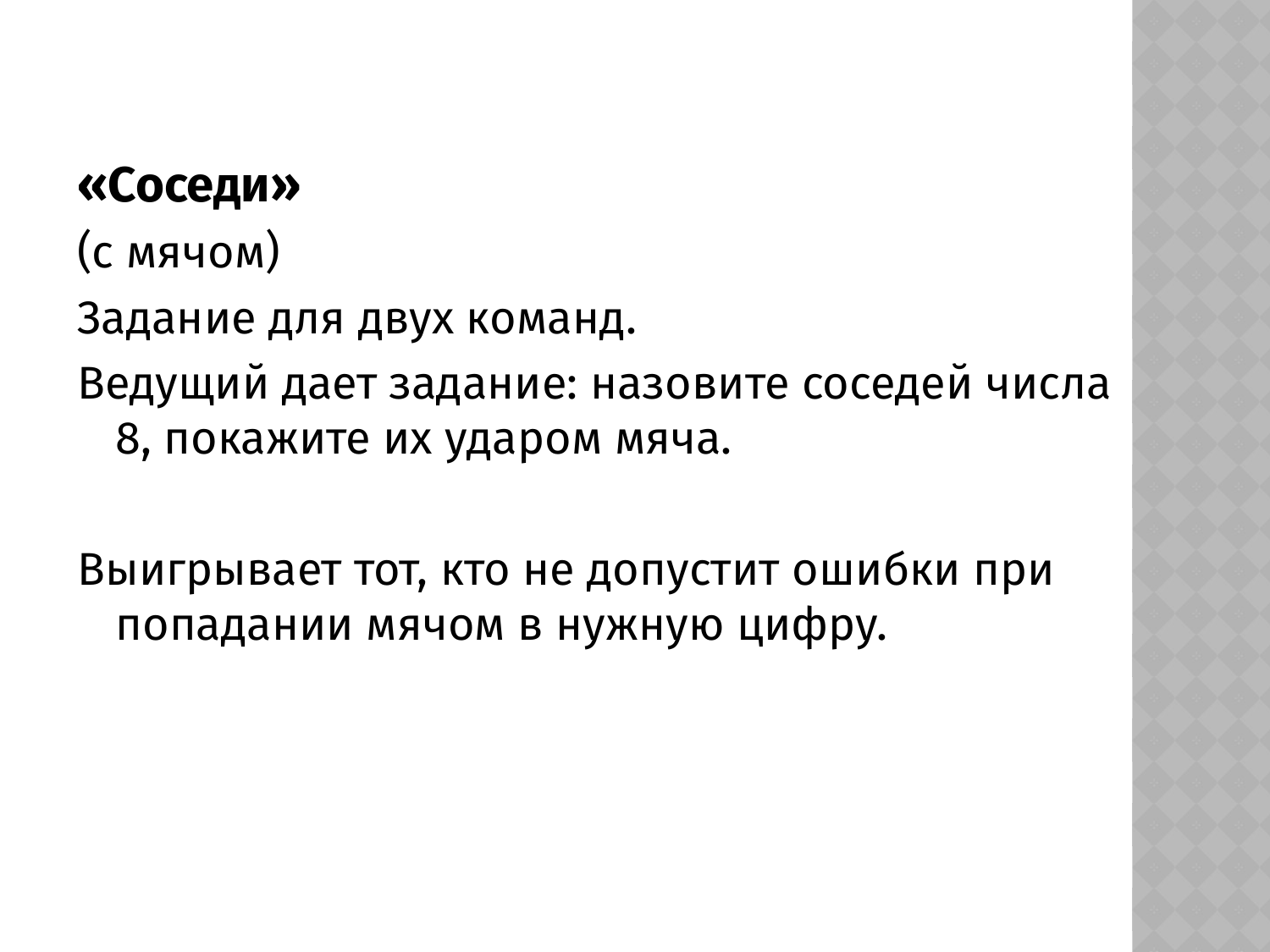

«Соседи»
(с мячом)
Задание для двух команд.
Ведущий дает задание: назовите соседей числа  8, покажите их ударом мяча.

Выигрывает тот, кто не допустит ошибки при попадании мячом в нужную цифру.